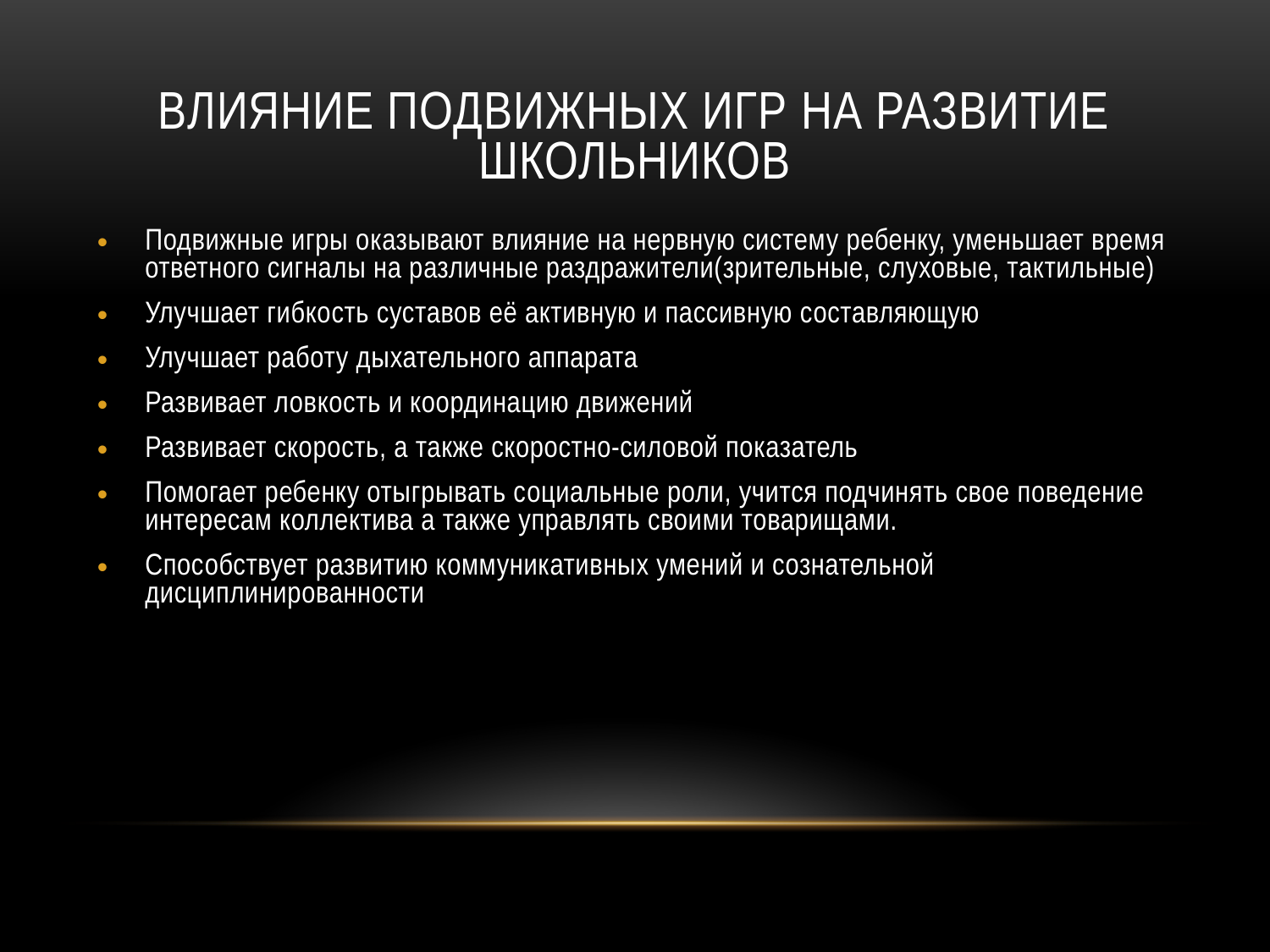

# Влияние подвижных игр на развитие школьников
Подвижные игры оказывают влияние на нервную систему ребенку, уменьшает время ответного сигналы на различные раздражители(зрительные, слуховые, тактильные)
Улучшает гибкость суставов её активную и пассивную составляющую
Улучшает работу дыхательного аппарата
Развивает ловкость и координацию движений
Развивает скорость, а также скоростно-силовой показатель
Помогает ребенку отыгрывать социальные роли, учится подчинять свое поведение интересам коллектива а также управлять своими товарищами.
Способствует развитию коммуникативных умений и сознательной дисциплинированности